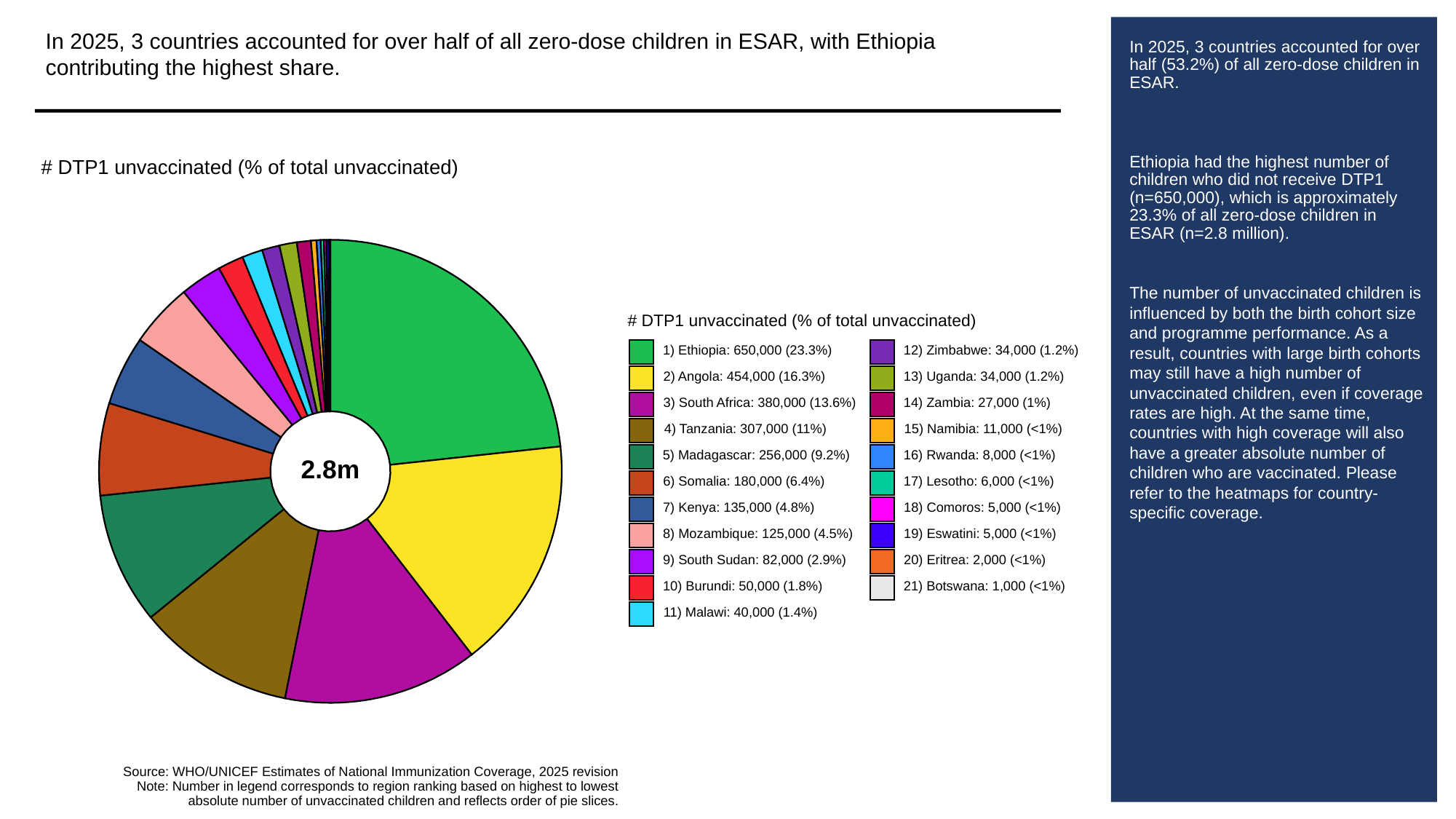

In 2025, 3 countries accounted for over half of all zero-dose children in ESAR, with Ethiopia contributing the highest share.
# In 2025, 3 countries accounted for over half (53.2%) of all zero-dose children in ESAR.

Ethiopia had the highest number of children who did not receive DTP1 (n=650,000), which is approximately 23.3% of all zero-dose children in ESAR (n=2.8 million).

The number of unvaccinated children is influenced by both the birth cohort size and programme performance. As a result, countries with large birth cohorts may still have a high number of unvaccinated children, even if coverage rates are high. At the same time, countries with high coverage will also have a greater absolute number of children who are vaccinated. Please refer to the heatmaps for country-specific coverage.

# DTP1 unvaccinated (% of total unvaccinated)

# DTP1 unvaccinated (% of total unvaccinated)

1) Ethiopia: 650,000 (23.3%)
12) Zimbabwe: 34,000 (1.2%)

2) Angola: 454,000 (16.3%)
13) Uganda: 34,000 (1.2%)

3) South Africa: 380,000 (13.6%)
14) Zambia: 27,000 (1%)

4) Tanzania: 307,000 (11%)
15) Namibia: 11,000 (<1%)

5) Madagascar: 256,000 (9.2%)
16) Rwanda: 8,000 (<1%)
2.8m

6) Somalia: 180,000 (6.4%)
17) Lesotho: 6,000 (<1%)

7) Kenya: 135,000 (4.8%)
18) Comoros: 5,000 (<1%)

8) Mozambique: 125,000 (4.5%)
19) Eswatini: 5,000 (<1%)

9) South Sudan: 82,000 (2.9%)
20) Eritrea: 2,000 (<1%)

10) Burundi: 50,000 (1.8%)
21) Botswana: 1,000 (<1%)

11) Malawi: 40,000 (1.4%)
Source: WHO/UNICEF Estimates of National Immunization Coverage, 2025 revision
Note: Number in legend corresponds to region ranking based on highest to lowest
absolute number of unvaccinated children and reflects order of pie slices.